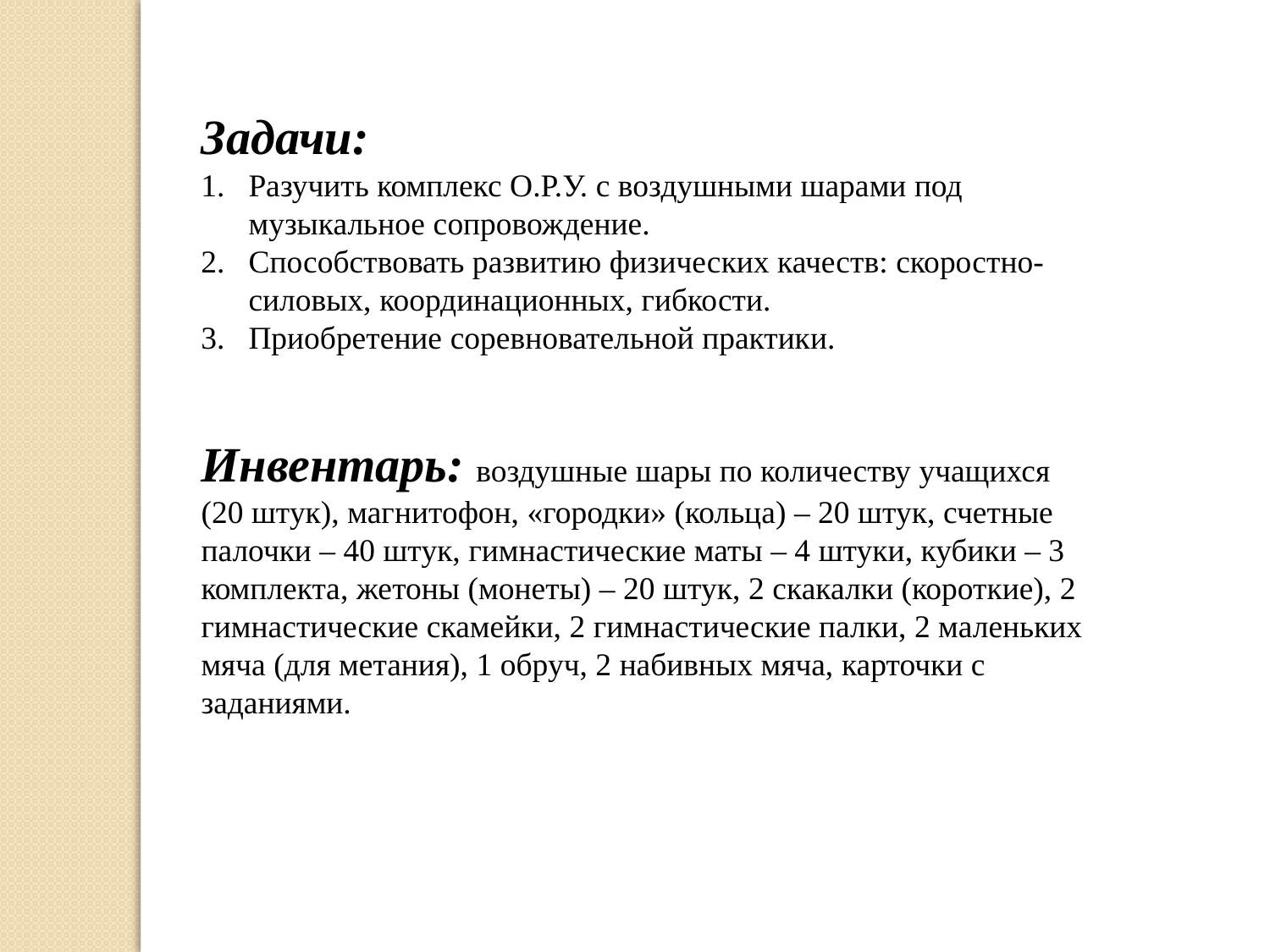

Задачи:
Разучить комплекс О.Р.У. с воздушными шарами под музыкальное сопровождение.
Способствовать развитию физических качеств: скоростно-силовых, координационных, гибкости.
Приобретение соревновательной практики.
Инвентарь: воздушные шары по количеству учащихся (20 штук), магнитофон, «городки» (кольца) – 20 штук, счетные палочки – 40 штук, гимнастические маты – 4 штуки, кубики – 3 комплекта, жетоны (монеты) – 20 штук, 2 скакалки (короткие), 2 гимнастические скамейки, 2 гимнастические палки, 2 маленьких мяча (для метания), 1 обруч, 2 набивных мяча, карточки с заданиями.